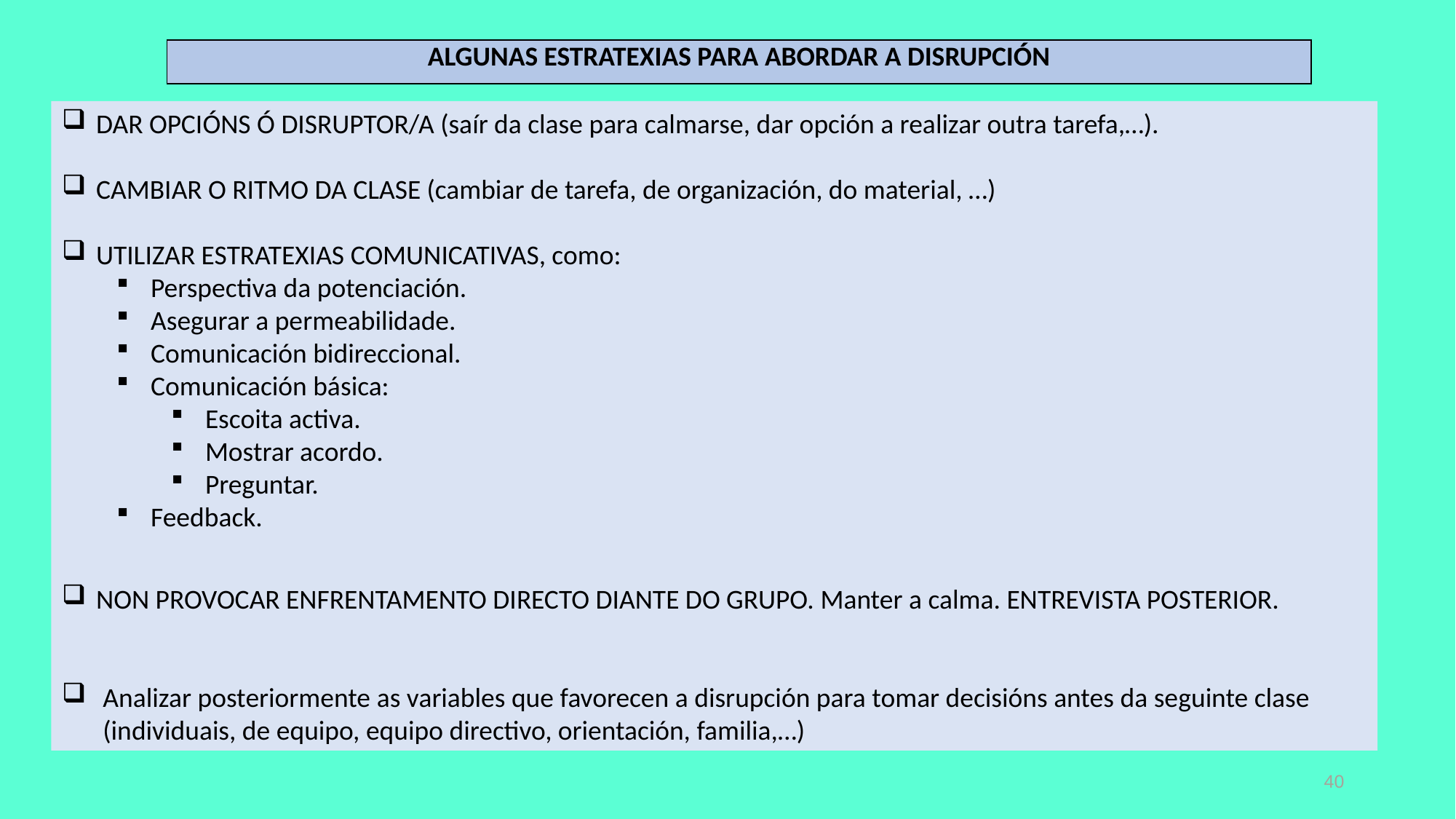

| ALGUNAS ESTRATEXIAS PARA ABORDAR A DISRUPCIÓN |
| --- |
DAR OPCIÓNS Ó DISRUPTOR/A (saír da clase para calmarse, dar opción a realizar outra tarefa,…).

CAMBIAR O RITMO DA CLASE (cambiar de tarefa, de organización, do material, …)

UTILIZAR ESTRATEXIAS COMUNICATIVAS, como:
Perspectiva da potenciación.
Asegurar a permeabilidade.
Comunicación bidireccional.
Comunicación básica:
Escoita activa.
Mostrar acordo.
Preguntar.
Feedback.

NON PROVOCAR ENFRENTAMENTO DIRECTO DIANTE DO GRUPO. Manter a calma. ENTREVISTA POSTERIOR.

Analizar posteriormente as variables que favorecen a disrupción para tomar decisións antes da seguinte clase (individuais, de equipo, equipo directivo, orientación, familia,…)
40